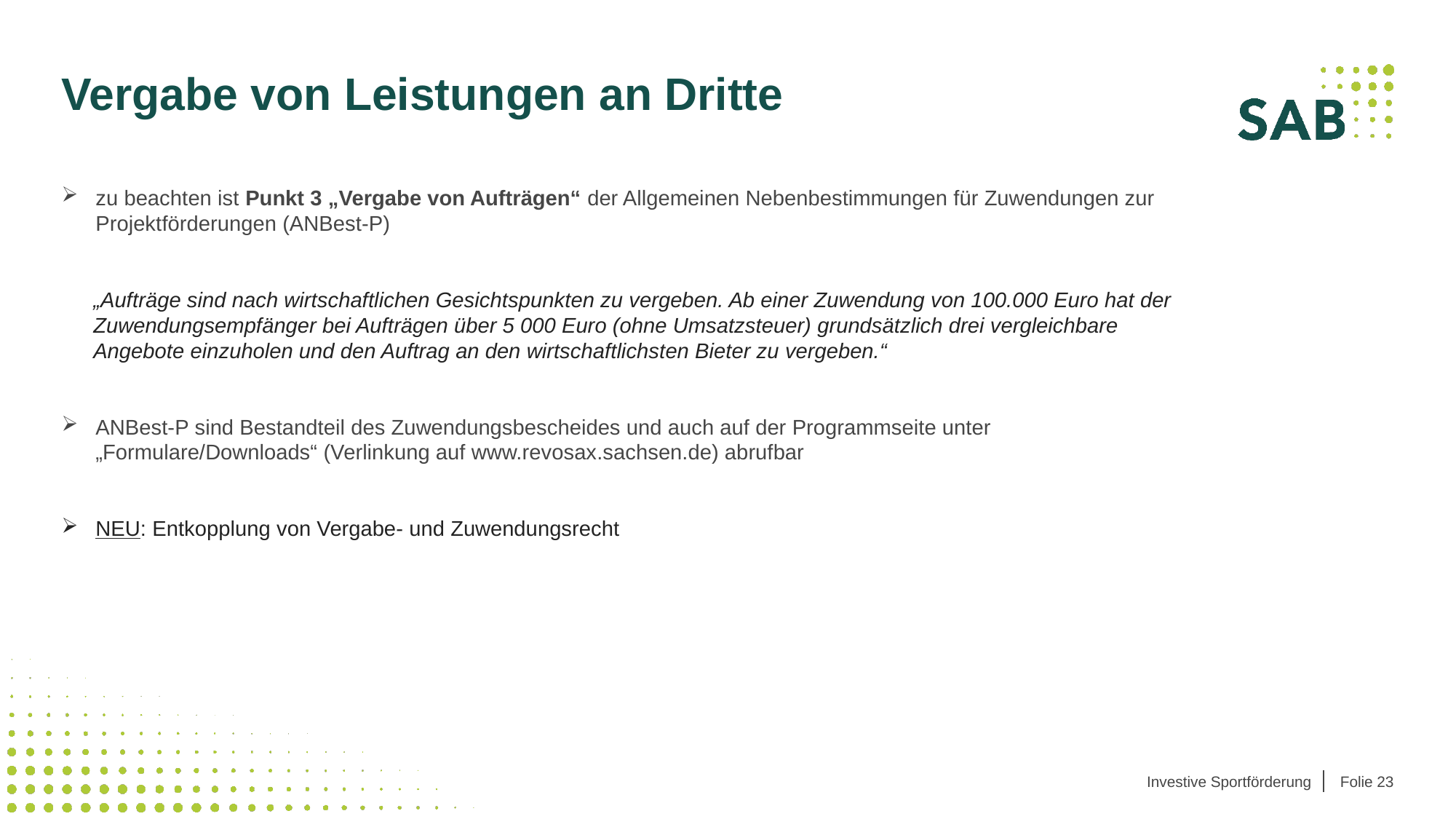

# Vergabe von Leistungen an Dritte
zu beachten ist Punkt 3 „Vergabe von Aufträgen“ der Allgemeinen Nebenbestimmungen für Zuwendungen zur Projektförderungen (ANBest-P)

„Aufträge sind nach wirtschaftlichen Gesichtspunkten zu vergeben. Ab einer Zuwendung von 100.000 Euro hat der Zuwendungsempfänger bei Aufträgen über 5 000 Euro (ohne Umsatzsteuer) grundsätzlich drei vergleichbare Angebote einzuholen und den Auftrag an den wirtschaftlichsten Bieter zu vergeben.“

ANBest-P sind Bestandteil des Zuwendungsbescheides und auch auf der Programmseite unter „Formulare/Downloads“ (Verlinkung auf www.revosax.sachsen.de) abrufbar

NEU: Entkopplung von Vergabe- und Zuwendungsrecht
Investive Sportförderung
Folie 23